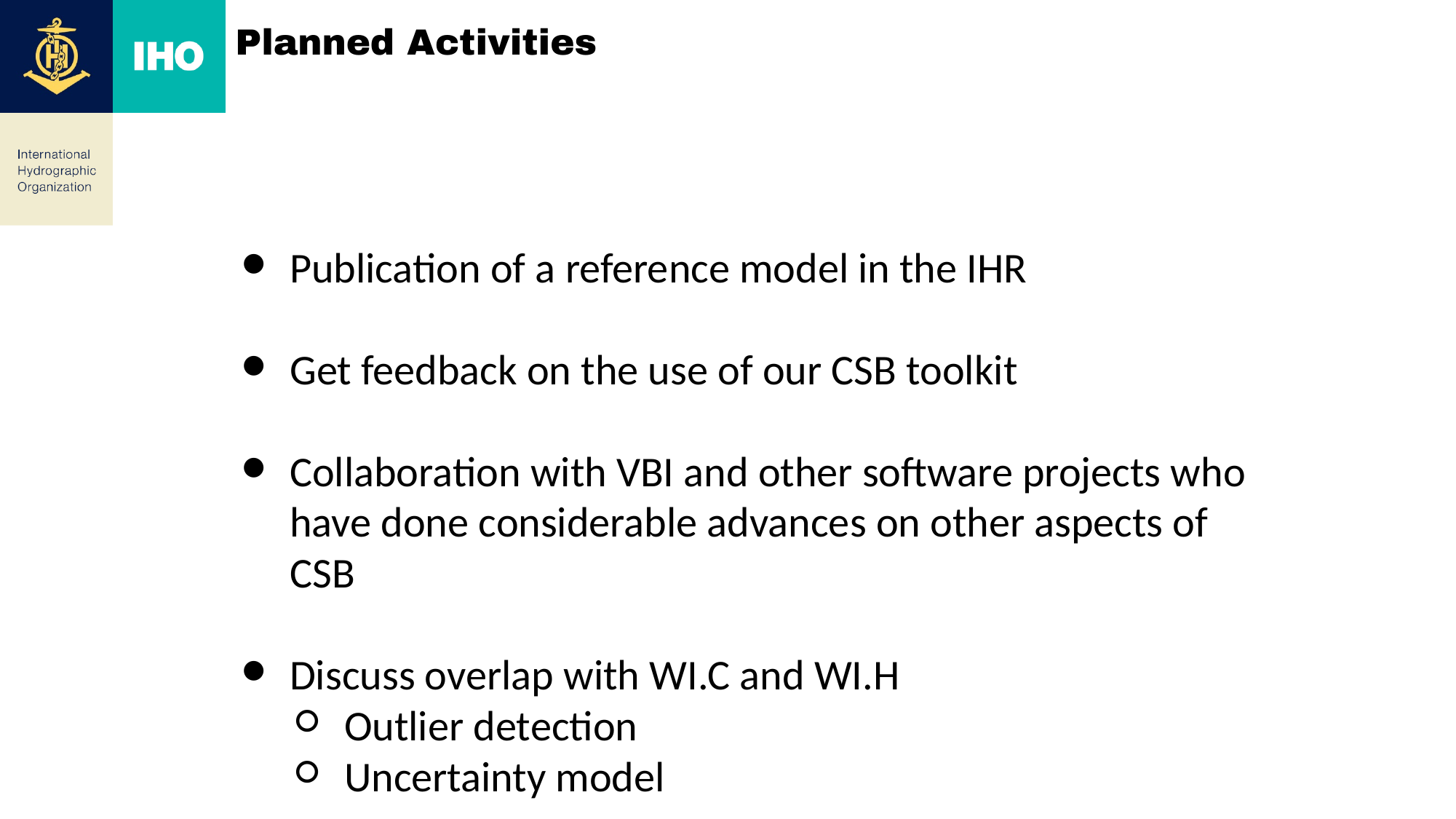

# Planned Activities
Publication of a reference model in the IHR
Get feedback on the use of our CSB toolkit
Collaboration with VBI and other software projects who have done considerable advances on other aspects of CSB
Discuss overlap with WI.C and WI.H
Outlier detection
Uncertainty model